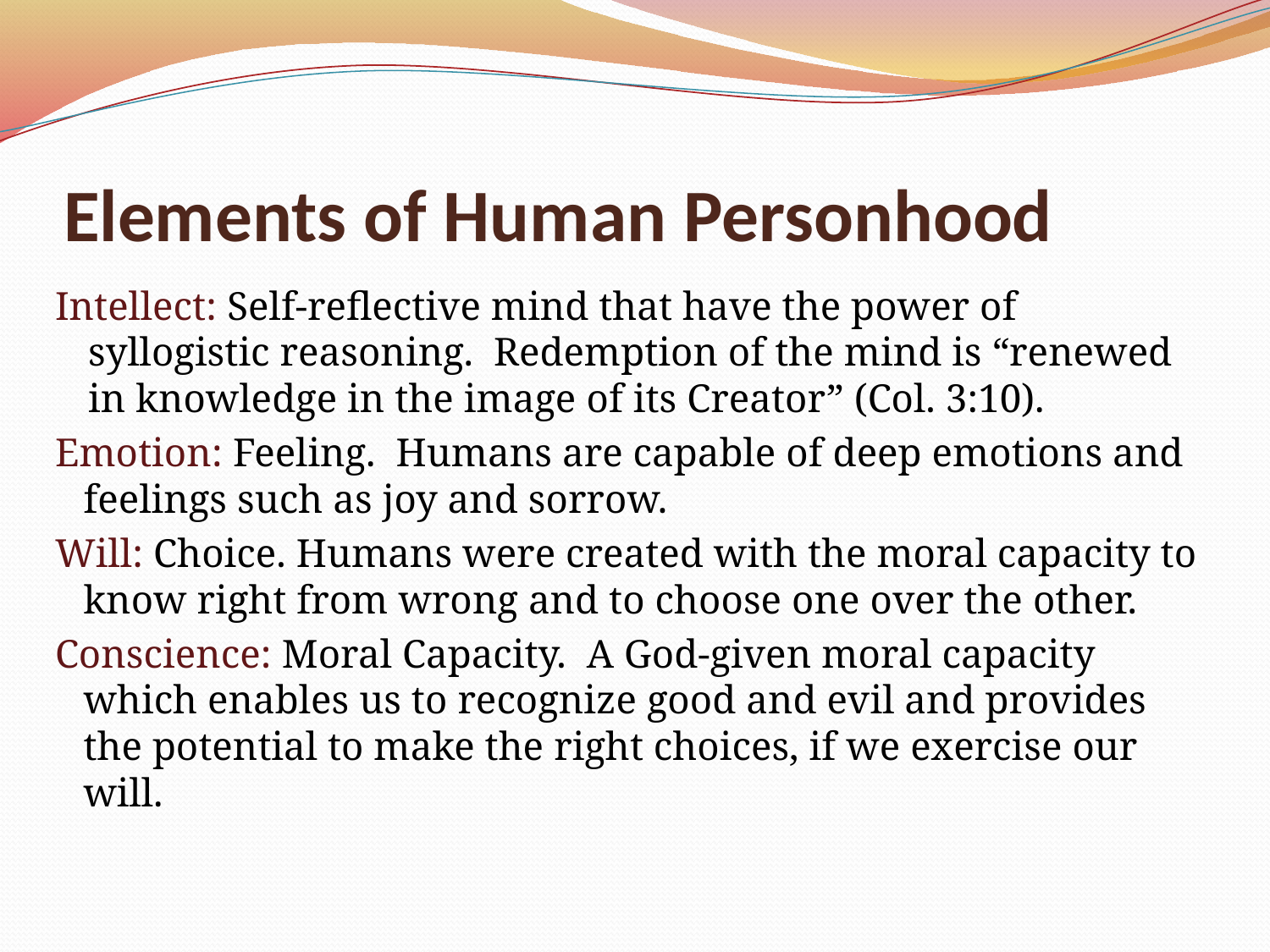

# Elements of Human Personhood
Intellect: Self-reflective mind that have the power of syllogistic reasoning.  Redemption of the mind is “renewed in knowledge in the image of its Creator” (Col. 3:10).
Emotion: Feeling.  Humans are capable of deep emotions and feelings such as joy and sorrow.
Will: Choice. Humans were created with the moral capacity to know right from wrong and to choose one over the other.
Conscience: Moral Capacity.  A God-given moral capacity which enables us to recognize good and evil and provides the potential to make the right choices, if we exercise our will.